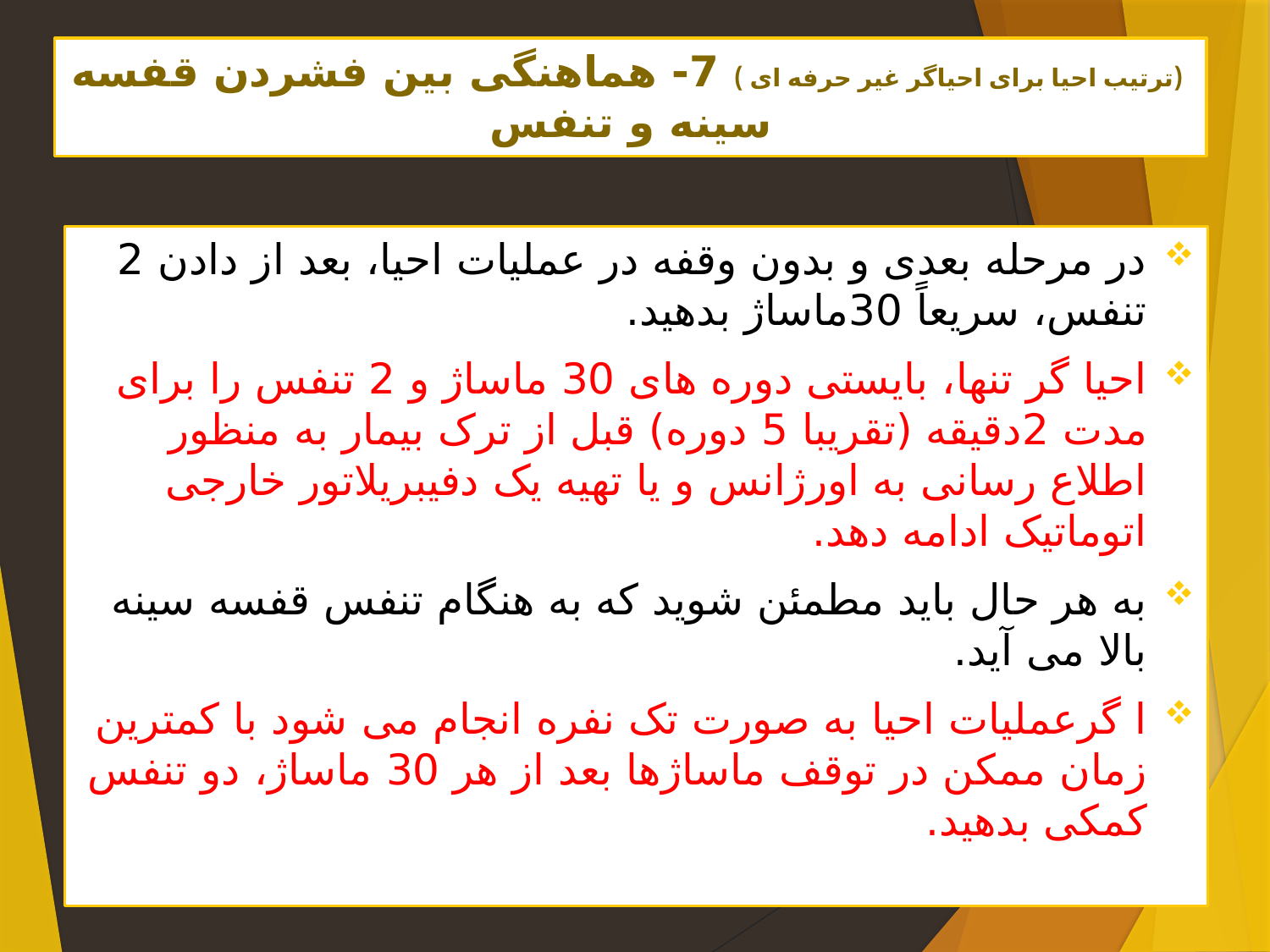

# (ترتیب احیا برای احیاگر غیر حرفه ای ) 7- هماهنگی بین فشردن قفسه سینه و تنفس
در مرحله بعدی و بدون وقفه در عملیات احیا، بعد از دادن 2 تنفس، سریعاً 30ماساژ بدهید.
احیا گر تنها، بایستی دوره های 30 ماساژ و 2 تنفس را برای مدت 2دقیقه (تقریبا 5 دوره) قبل از ترک بیمار به منظور اطلاع رسانی به اورژانس و یا تهیه یک دفیبریلاتور خارجی اتوماتیک ادامه دهد.
به هر حال باید مطمئن شوید که به هنگام تنفس قفسه سینه بالا می آید.
ا گرعملیات احیا به صورت تک نفره انجام می شود با کمترین زمان ممکن در توقف ماساژها بعد از هر 30 ماساژ، دو تنفس کمکی بدهید.